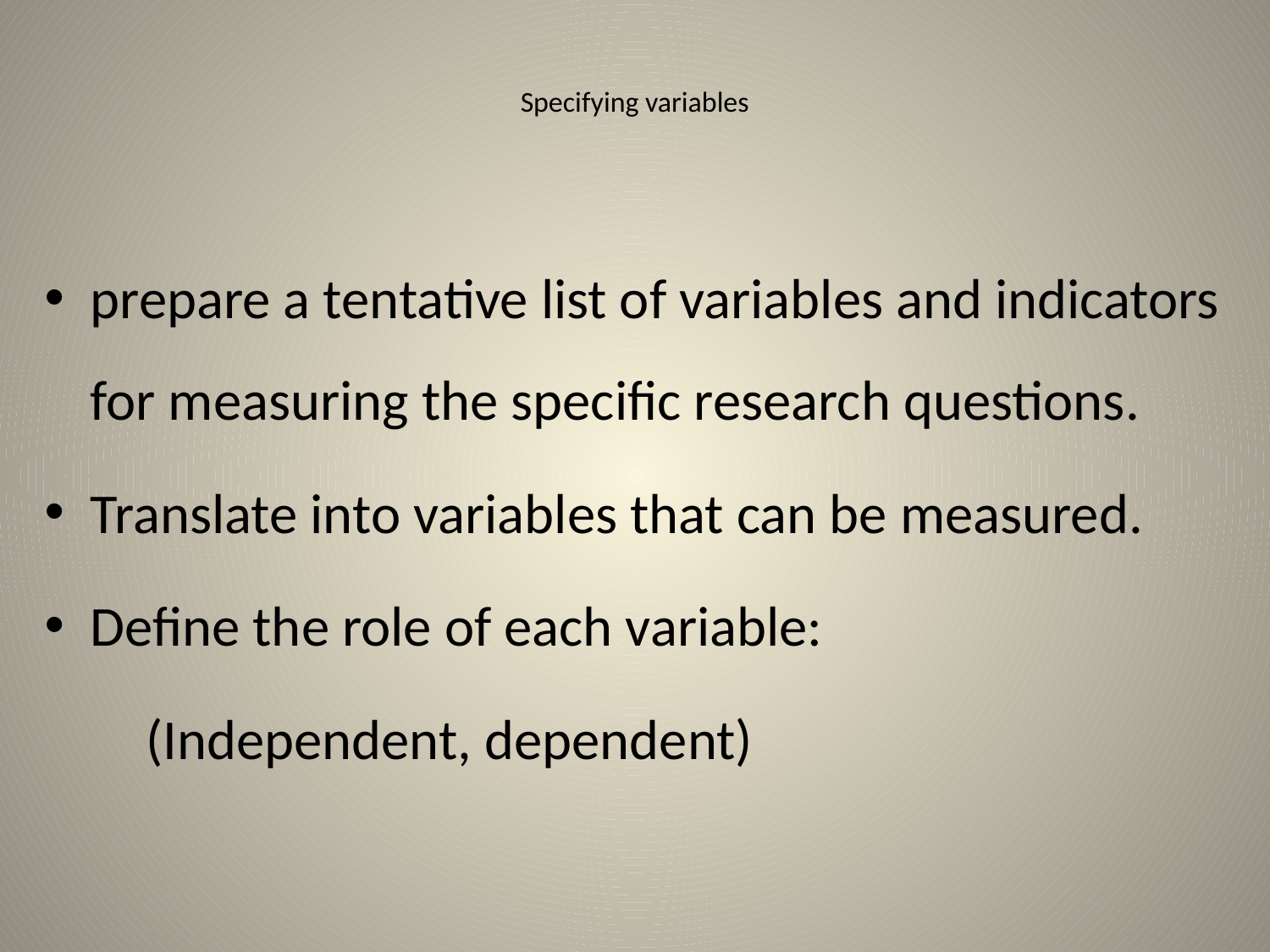

# Specifying variables
prepare a tentative list of variables and indicators for measuring the specific research questions.
Translate into variables that can be measured.
Define the role of each variable:
        (Independent, dependent)